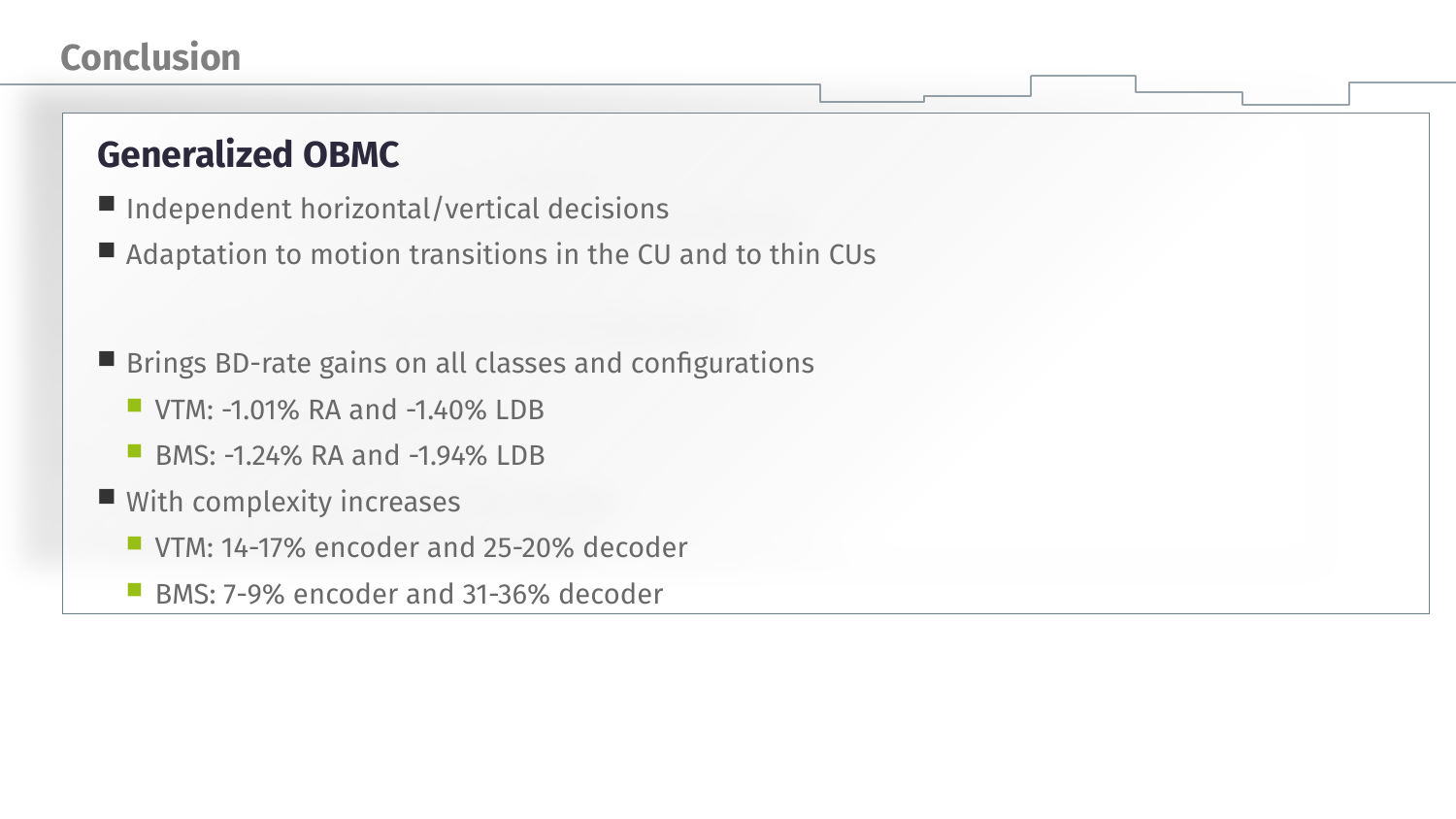

# Conclusion
Generalized OBMC
Independent horizontal/vertical decisions
Adaptation to motion transitions in the CU and to thin CUs

Brings BD-rate gains on all classes and configurations
VTM: -1.01% RA and -1.40% LDB
BMS: -1.24% RA and -1.94% LDB
With complexity increases
VTM: 14-17% encoder and 25-20% decoder
BMS: 7-9% encoder and 31-36% decoder